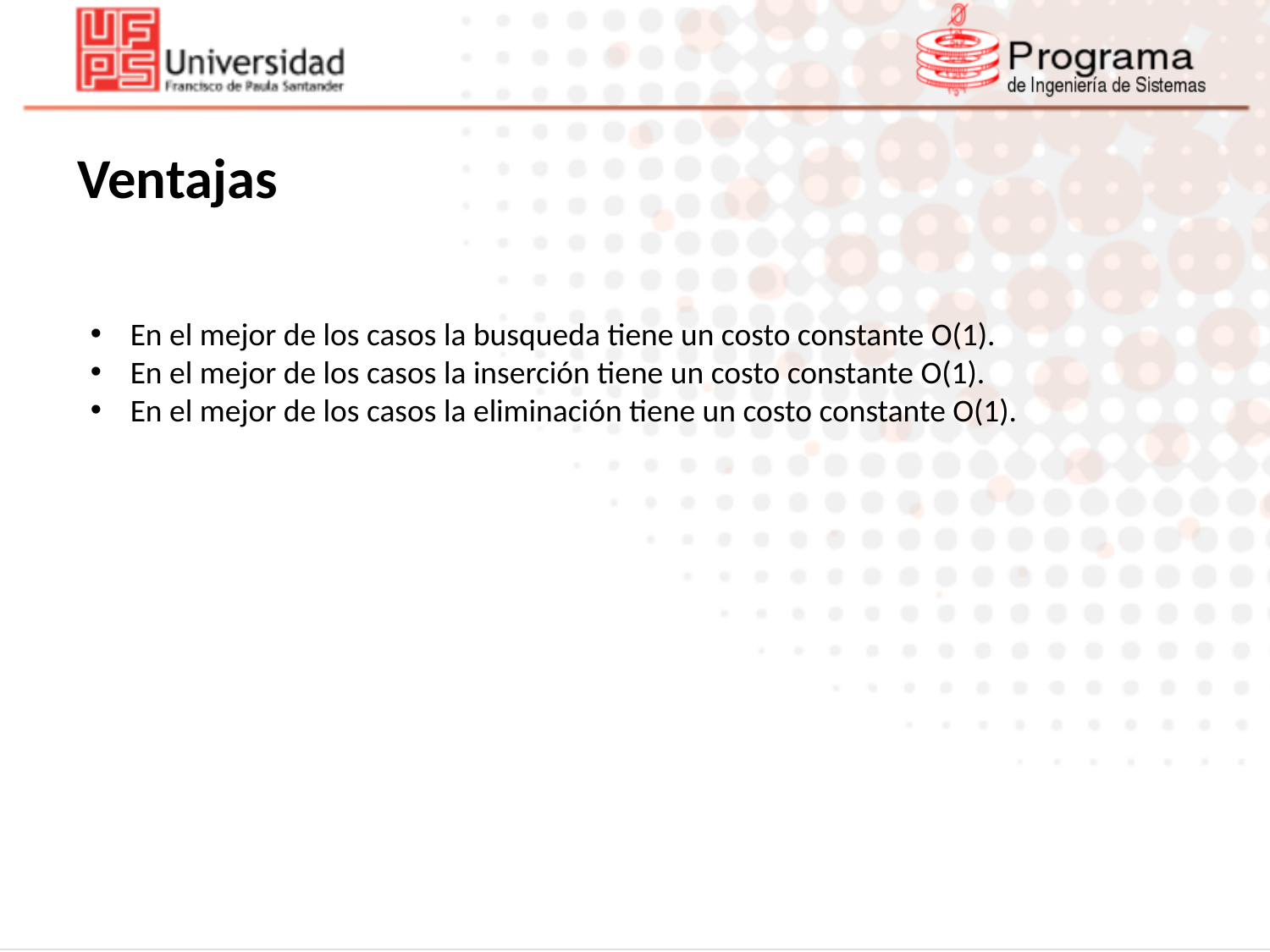

Ventajas
En el mejor de los casos la busqueda tiene un costo constante O(1).
En el mejor de los casos la inserción tiene un costo constante O(1).
En el mejor de los casos la eliminación tiene un costo constante O(1).